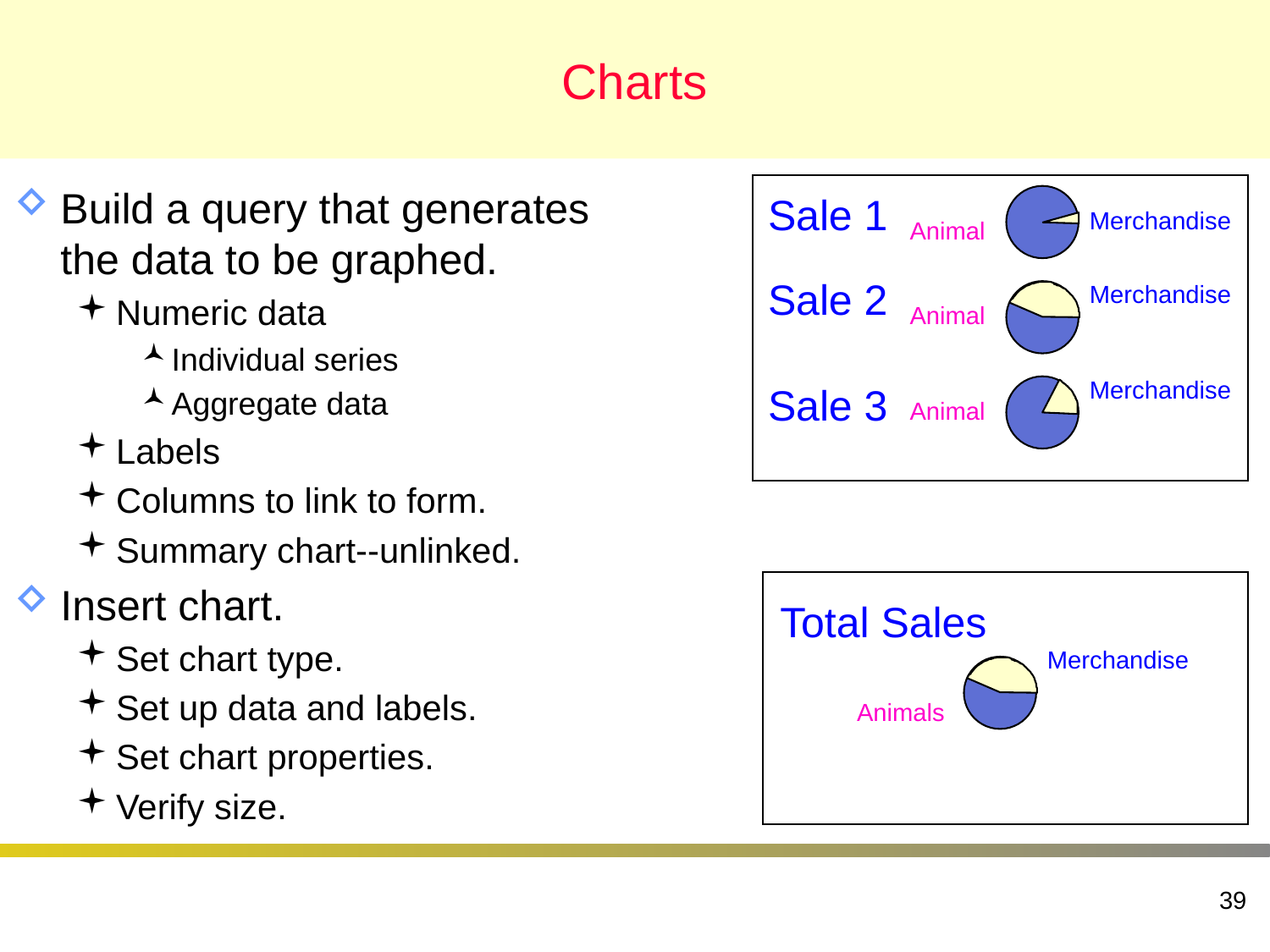

# Charts

Build a query that generates the data to be graphed.
Numeric data
Individual series
Aggregate data
Labels
Columns to link to form.
Summary chart--unlinked.
Insert chart.
Set chart type.
Set up data and labels.
Set chart properties.
Verify size.
Sale 1

Merchandise
Animal
Sale 2
Merchandise

Animal
Merchandise
Sale 3

Animal

Total Sales
Merchandise

Animals
39